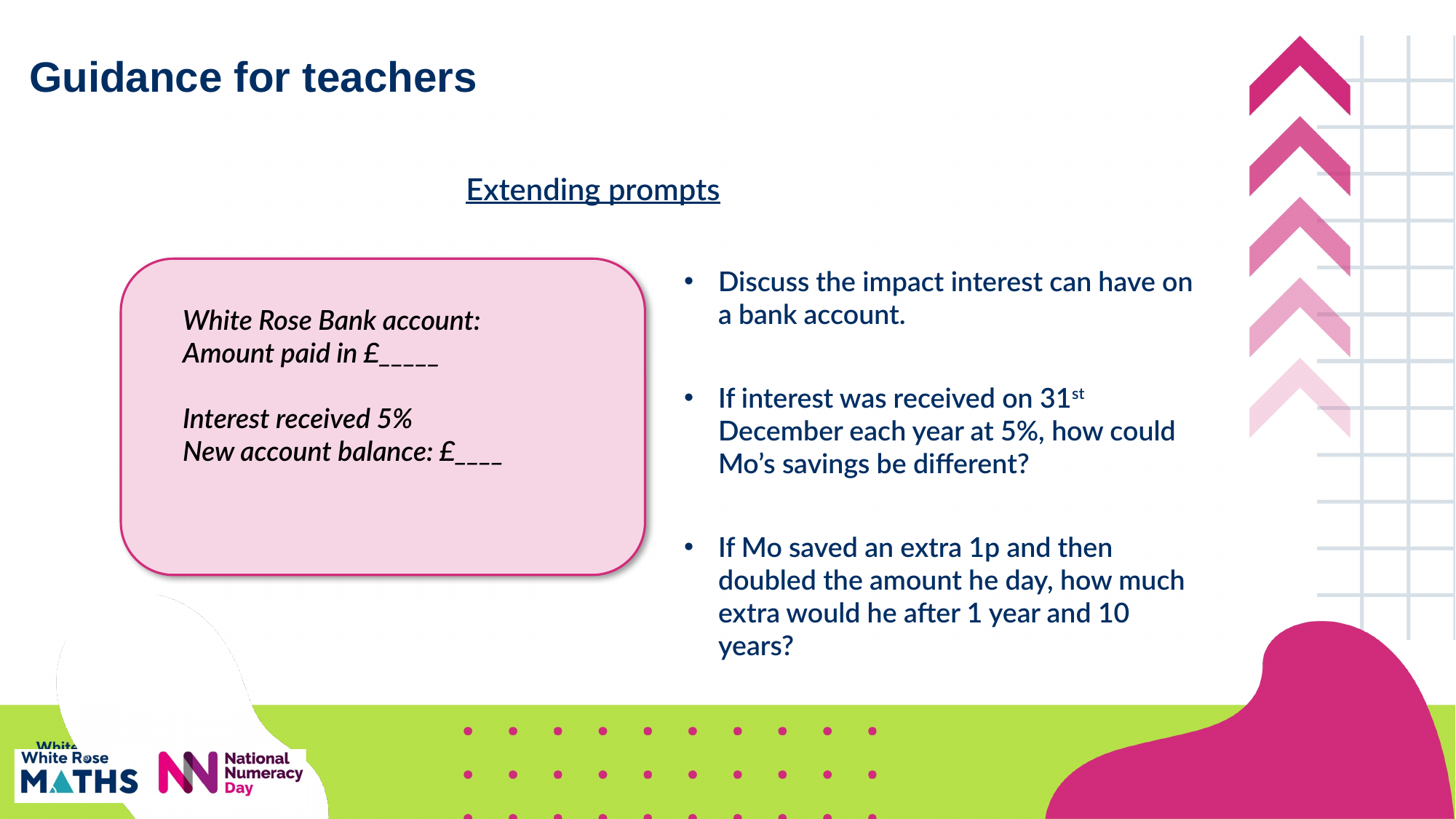

Guidance for teachers

				Extending prompts

Discuss the impact interest can have on a bank account.

If interest was received on 31st December each year at 5%, how could Mo’s savings be different?

If Mo saved an extra 1p and then doubled the amount he day, how much extra would he after 1 year and 10 years?
White Rose Bank account:
Amount paid in £_____

Interest received 5%
New account balance: £____